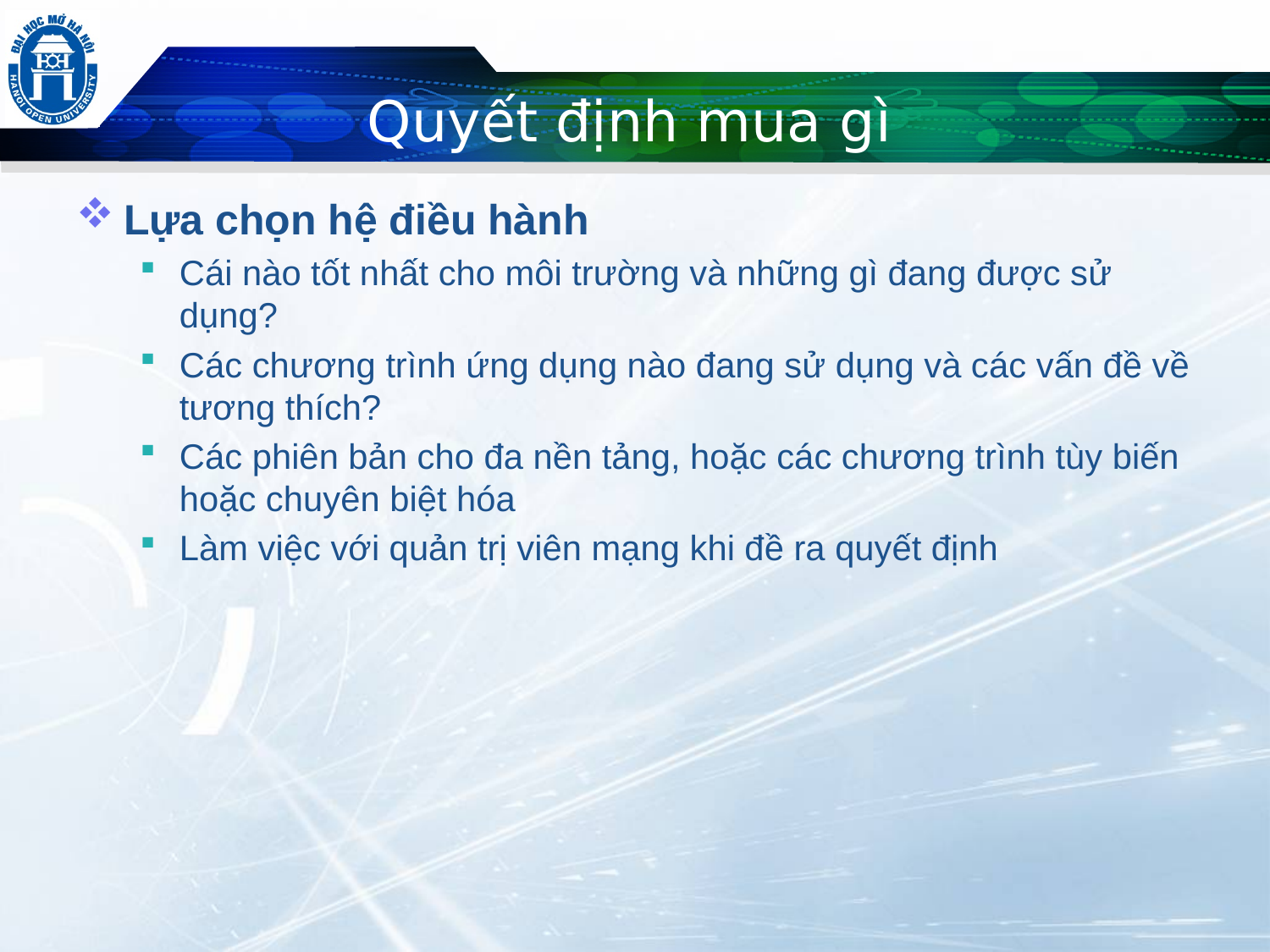

Quyết định mua gì
Lựa chọn hệ điều hành
Cái nào tốt nhất cho môi trường và những gì đang được sử dụng?
Các chương trình ứng dụng nào đang sử dụng và các vấn đề về tương thích?
Các phiên bản cho đa nền tảng, hoặc các chương trình tùy biến hoặc chuyên biệt hóa
Làm việc với quản trị viên mạng khi đề ra quyết định